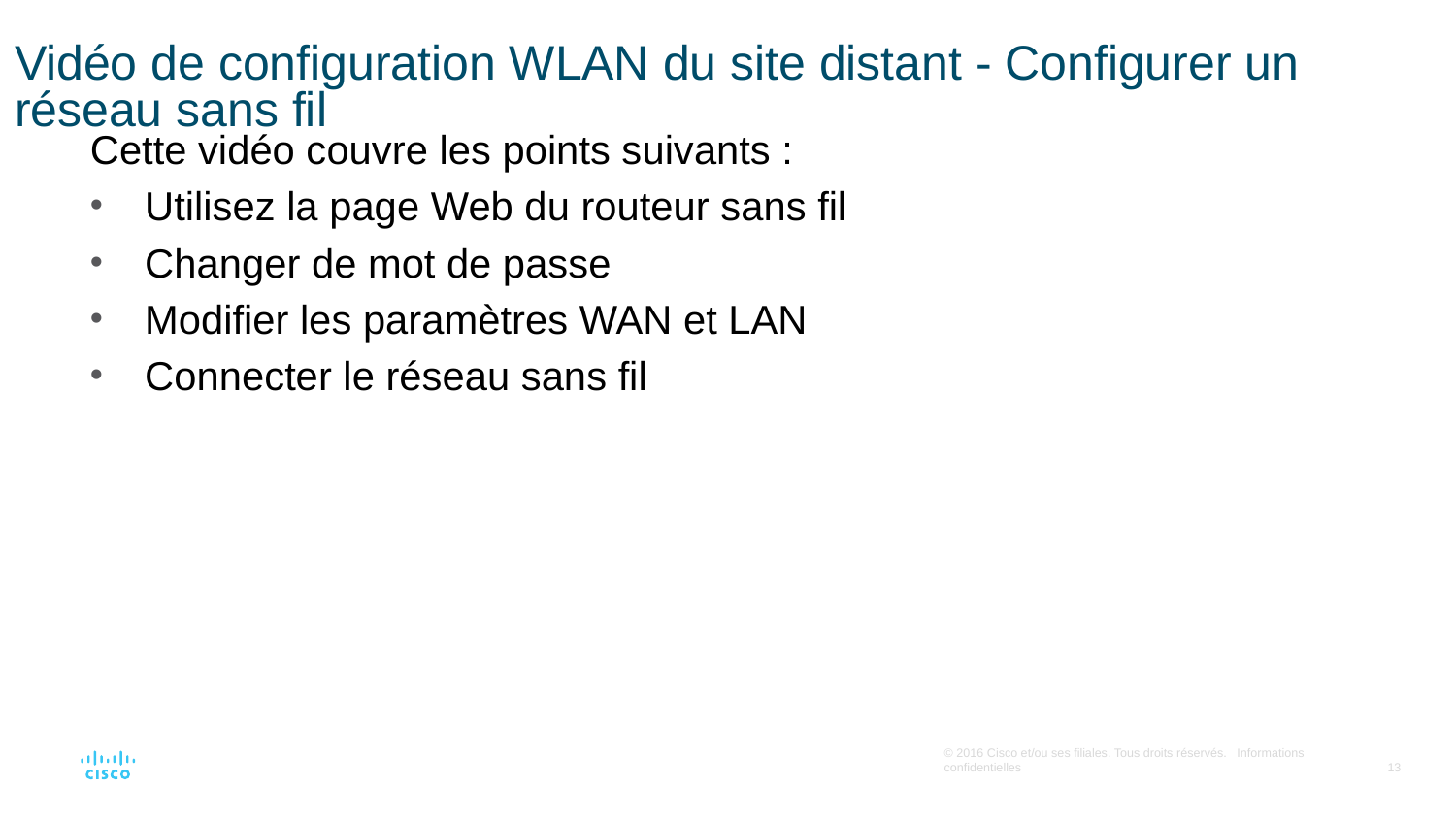

# Vidéo de configuration WLAN du site distant - Configurer un réseau sans fil
Cette vidéo couvre les points suivants :
Utilisez la page Web du routeur sans fil
Changer de mot de passe
Modifier les paramètres WAN et LAN
Connecter le réseau sans fil